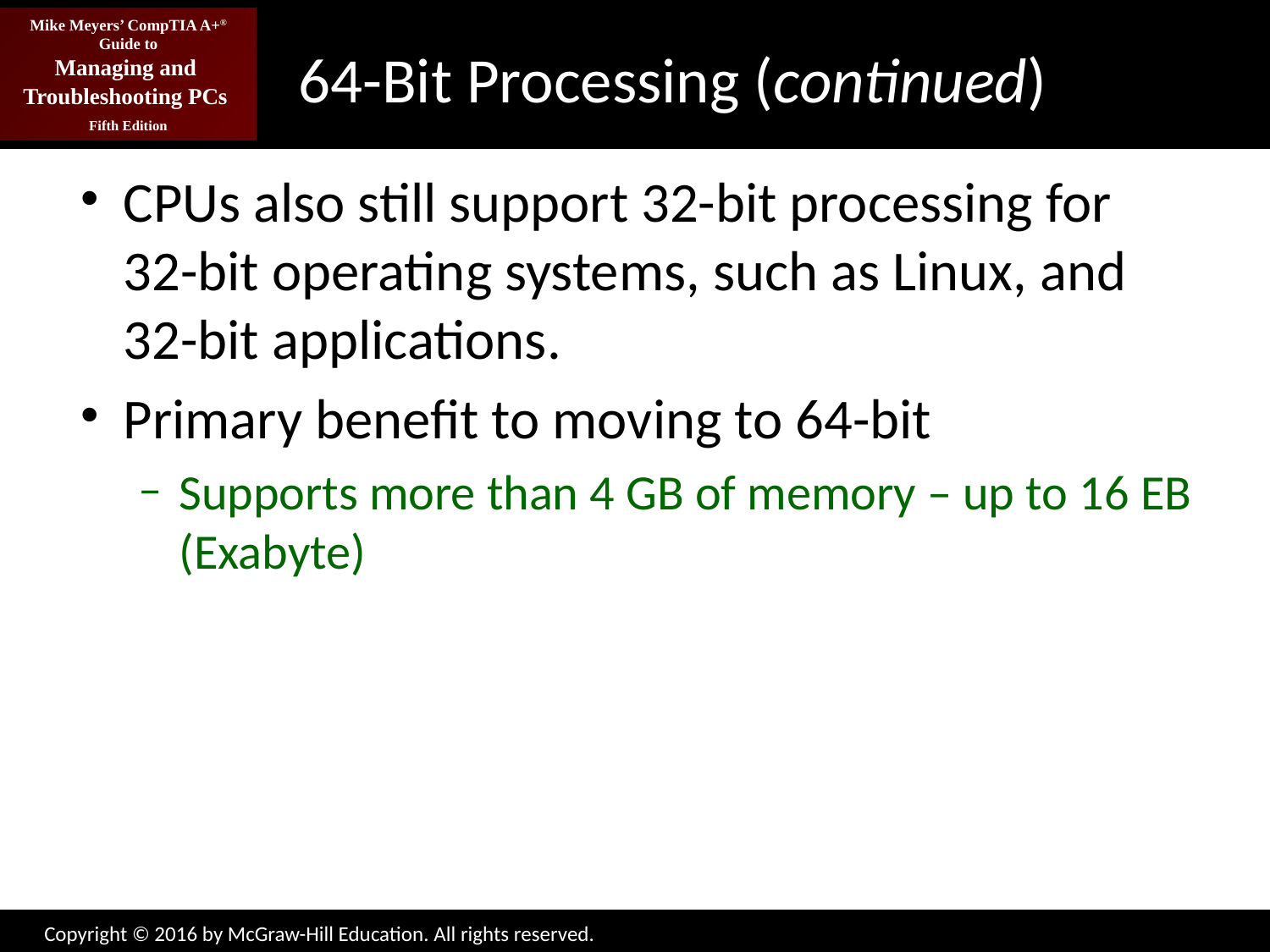

# 64-Bit Processing (continued)
CPUs also still support 32-bit processing for 32-bit operating systems, such as Linux, and 32-bit applications.
Primary benefit to moving to 64-bit
Supports more than 4 GB of memory – up to 16 EB (Exabyte)